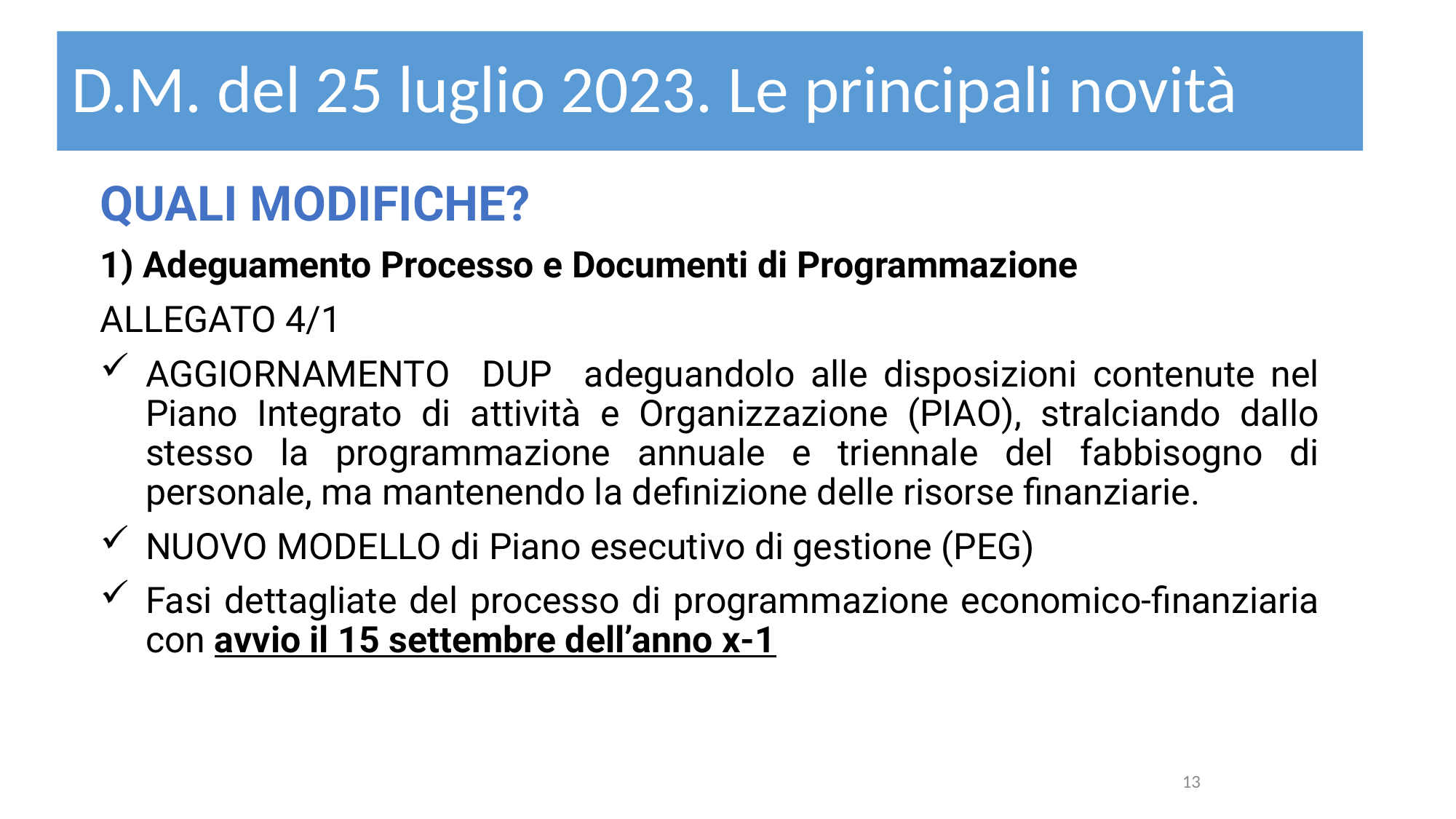

D.M. del 25 luglio 2023. Le principali novità
QUALI MODIFICHE?
1) Adeguamento Processo e Documenti di Programmazione
ALLEGATO 4/1
AGGIORNAMENTO  DUP  adeguandolo alle disposizioni contenute nel Piano Integrato di attività e Organizzazione (PIAO), stralciando dallo stesso la programmazione annuale e triennale del fabbisogno di personale, ma mantenendo la definizione delle risorse finanziarie.
NUOVO MODELLO di Piano esecutivo di gestione (PEG)
Fasi dettagliate del processo di programmazione economico-finanziaria con avvio il 15 settembre dell’anno x-1

13